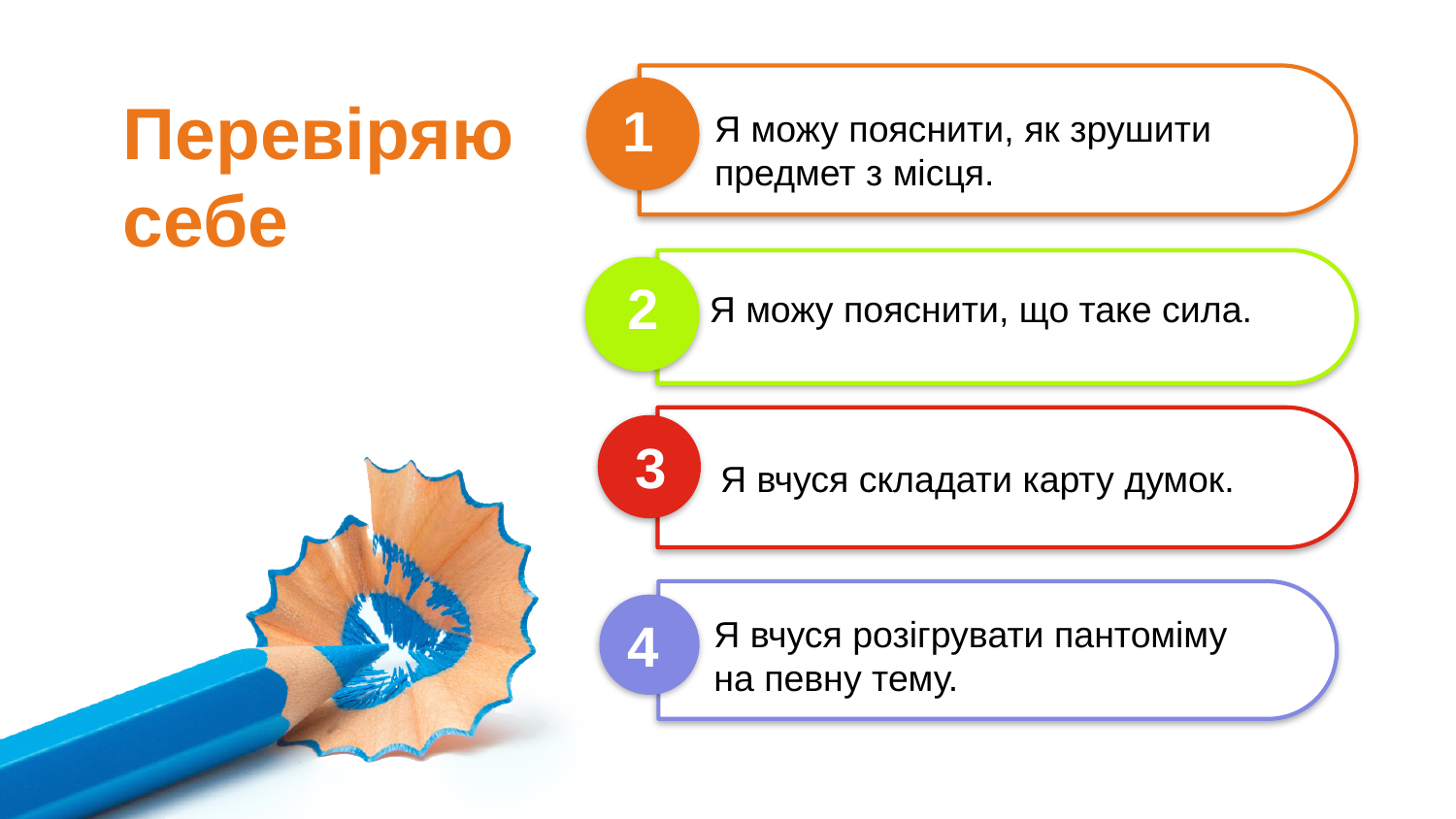

Перевіряю себе

1
Я можу пояснити, як зрушити
предмет з місця.

2
Я можу пояснити, що таке сила.

3
Я вчуся складати карту думок.

Я вчуся розігрувати пантоміму
на певну тему.

4